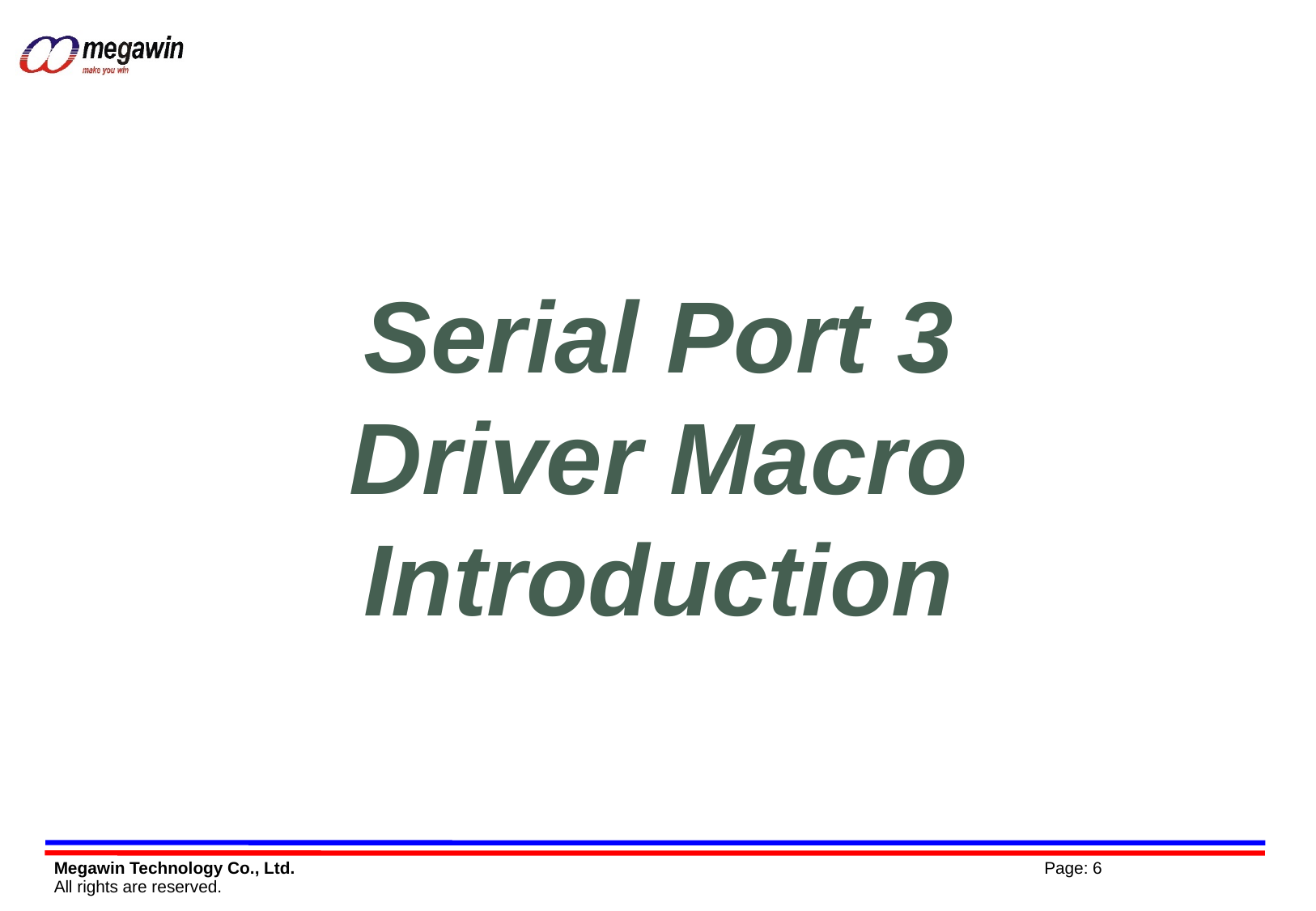

# Serial Port 3 Driver Macro Introduction